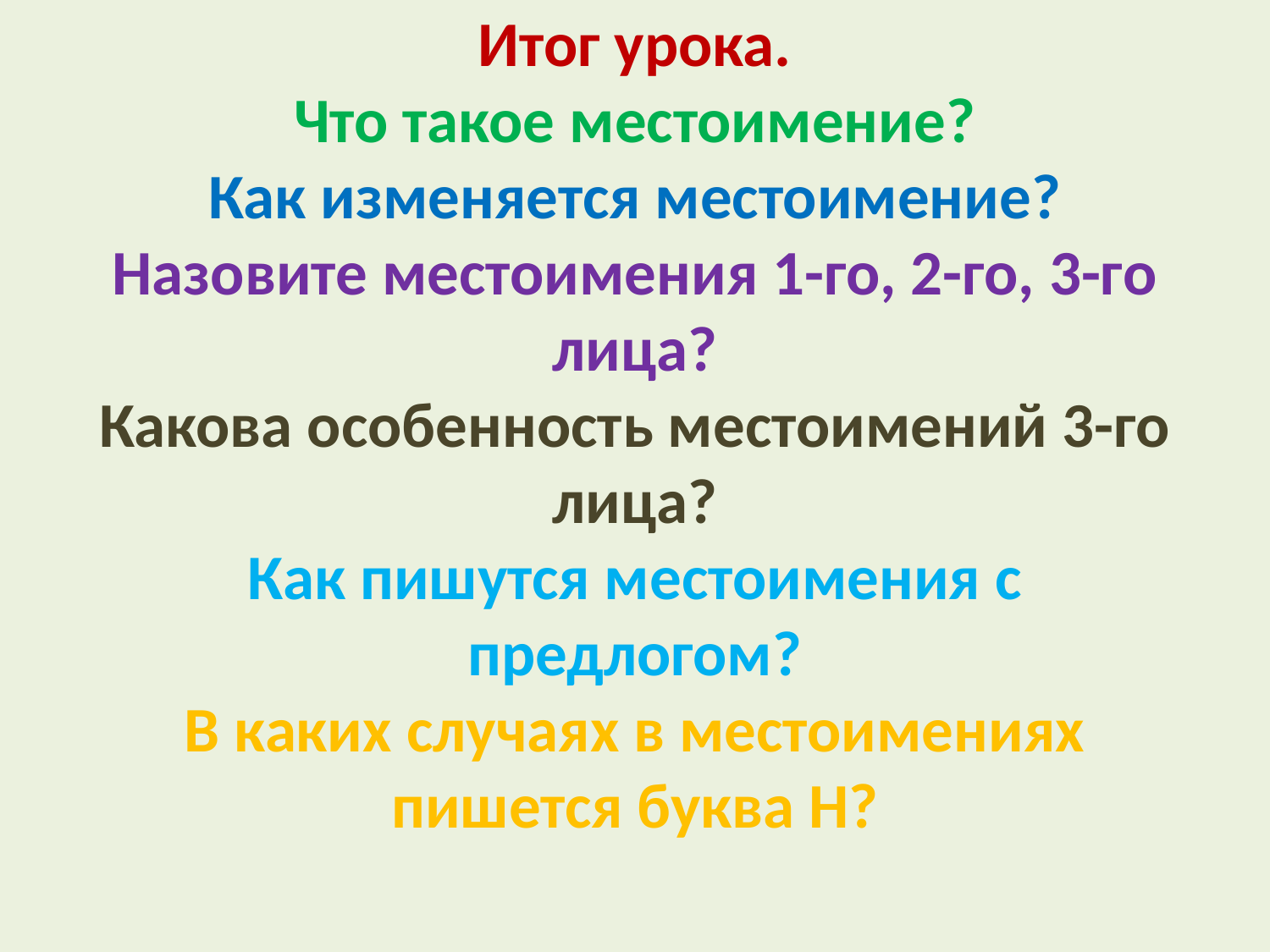

# Итог урока. Что такое местоимение? Как изменяется местоимение? Назовите местоимения 1-го, 2-го, 3-го лица? Какова особенность местоимений 3-го лица? Как пишутся местоимения с предлогом? В каких случаях в местоимениях пишется буква Н?